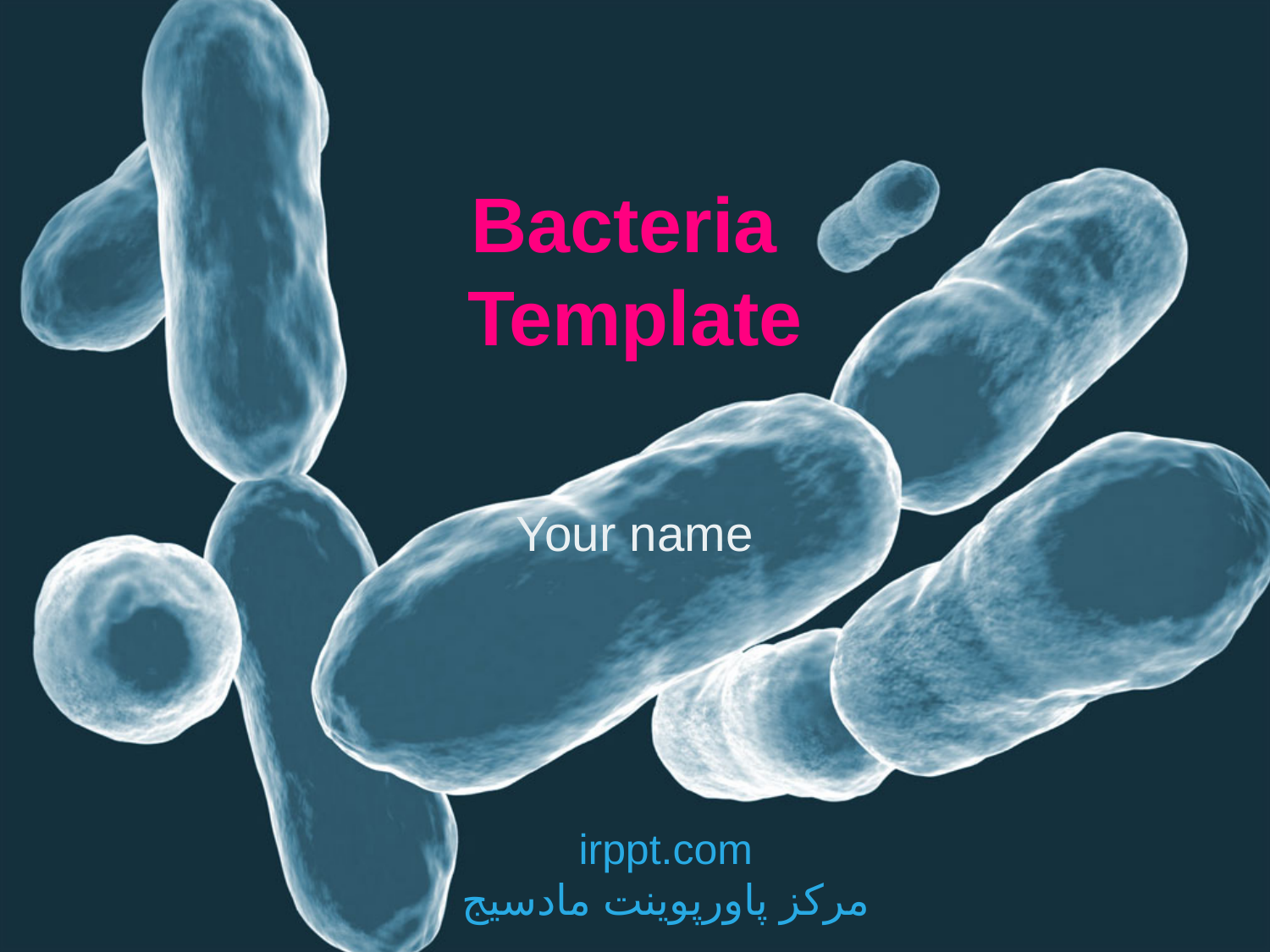

# Bacteria Template
Your name
irppt.com
مرکز پاورپوینت مادسیج